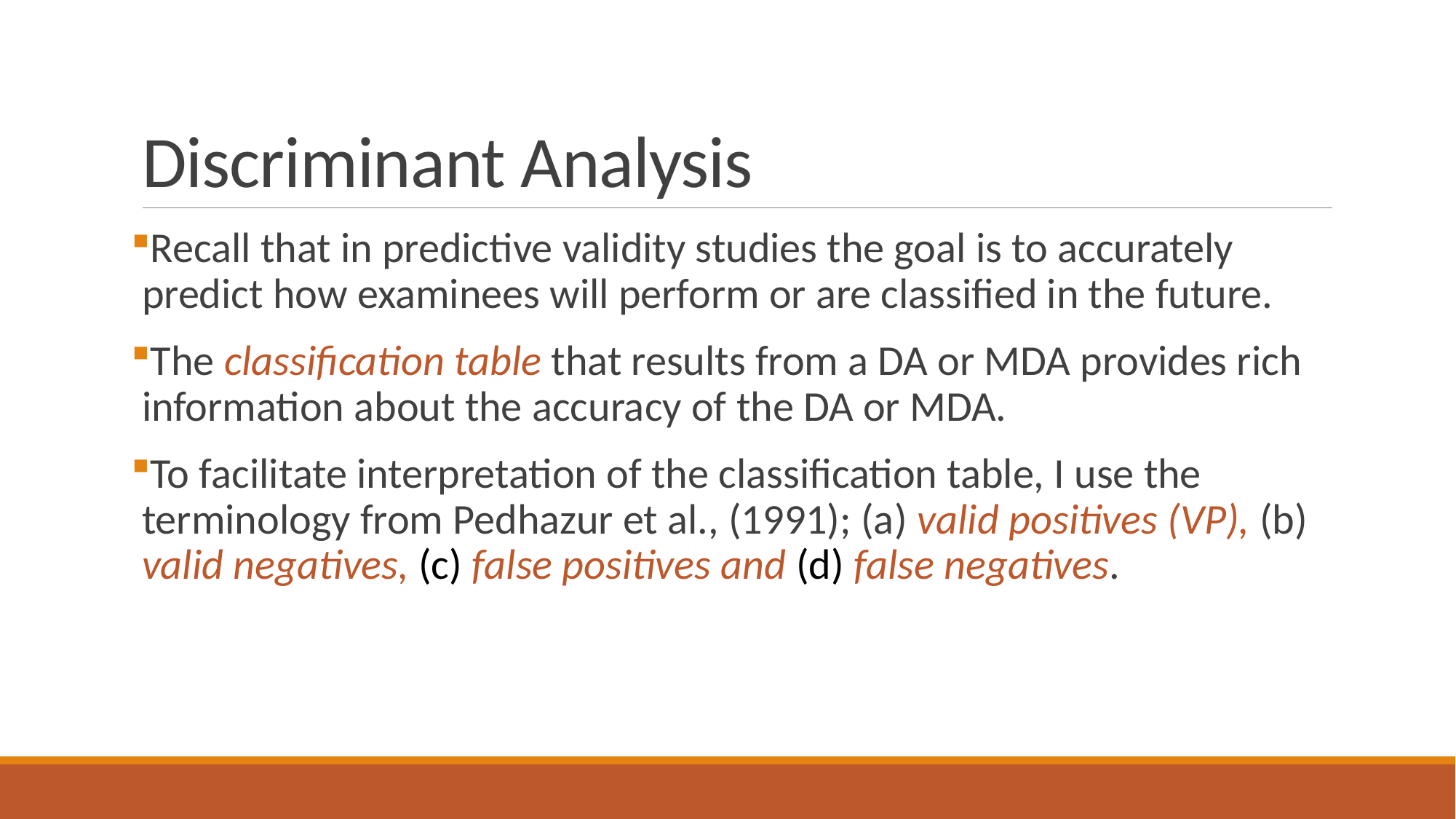

# Discriminant Analysis
Recall that in predictive validity studies the goal is to accurately predict how examinees will perform or are classified in the future.
The classification table that results from a DA or MDA provides rich information about the accuracy of the DA or MDA.
To facilitate interpretation of the classification table, I use the terminology from Pedhazur et al., (1991); (a) valid positives (VP), (b) valid negatives, (c) false positives and (d) false negatives.